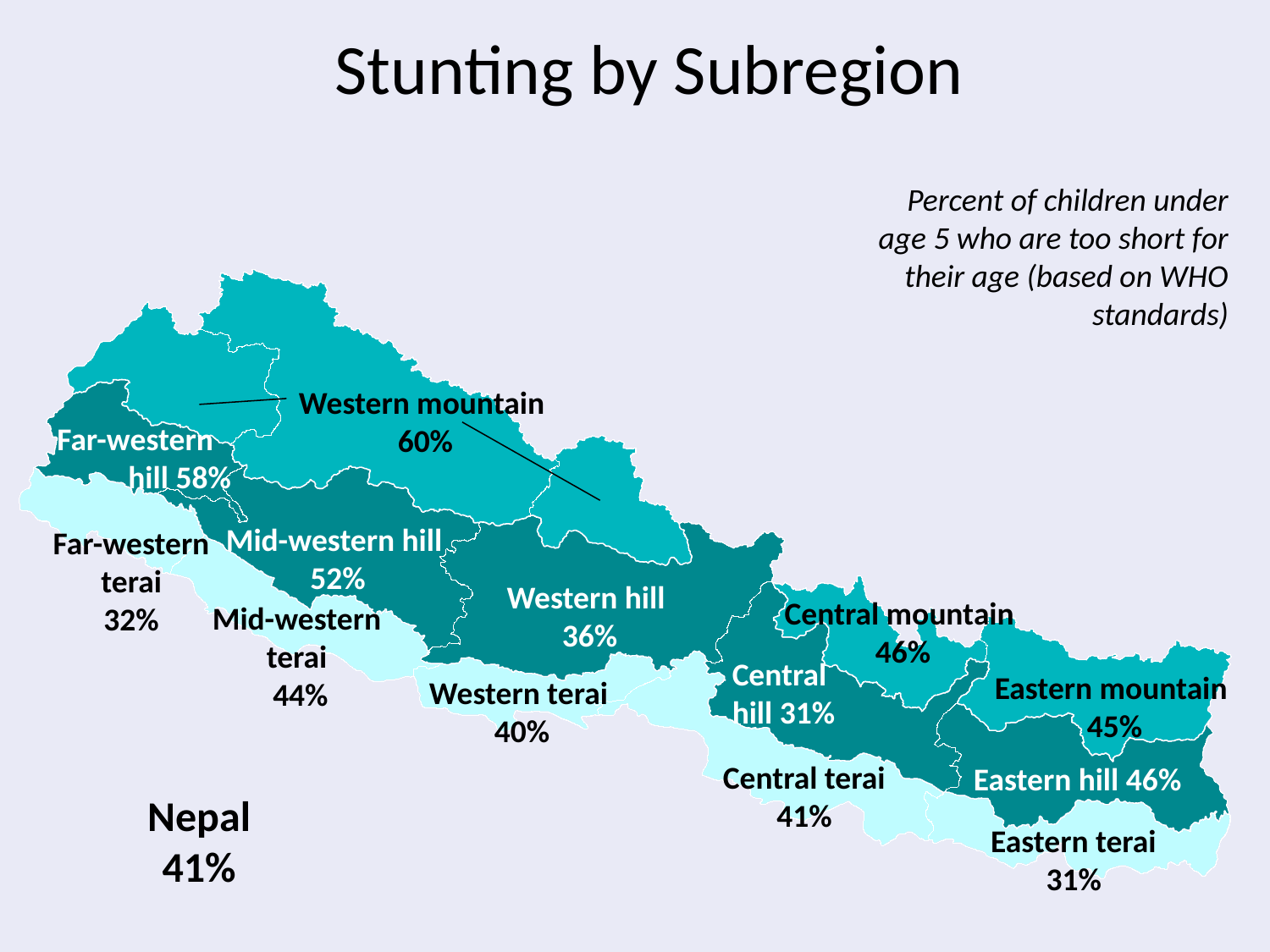

Stunting by Subregion

Percent of children under age 5 who are too short for their age (based on WHO standards)
Western mountain
 60%
Far-western
hill 58%
Mid-western hill
 52%
Far-western terai
32%
Western hill
 36%
Central mountain
 46%
Mid-western terai
 44%
Central
hill 31%
Eastern mountain
 45%
Western terai
 40%
Central terai
41%
Eastern hill 46%
Nepal
41%
Eastern terai
31%